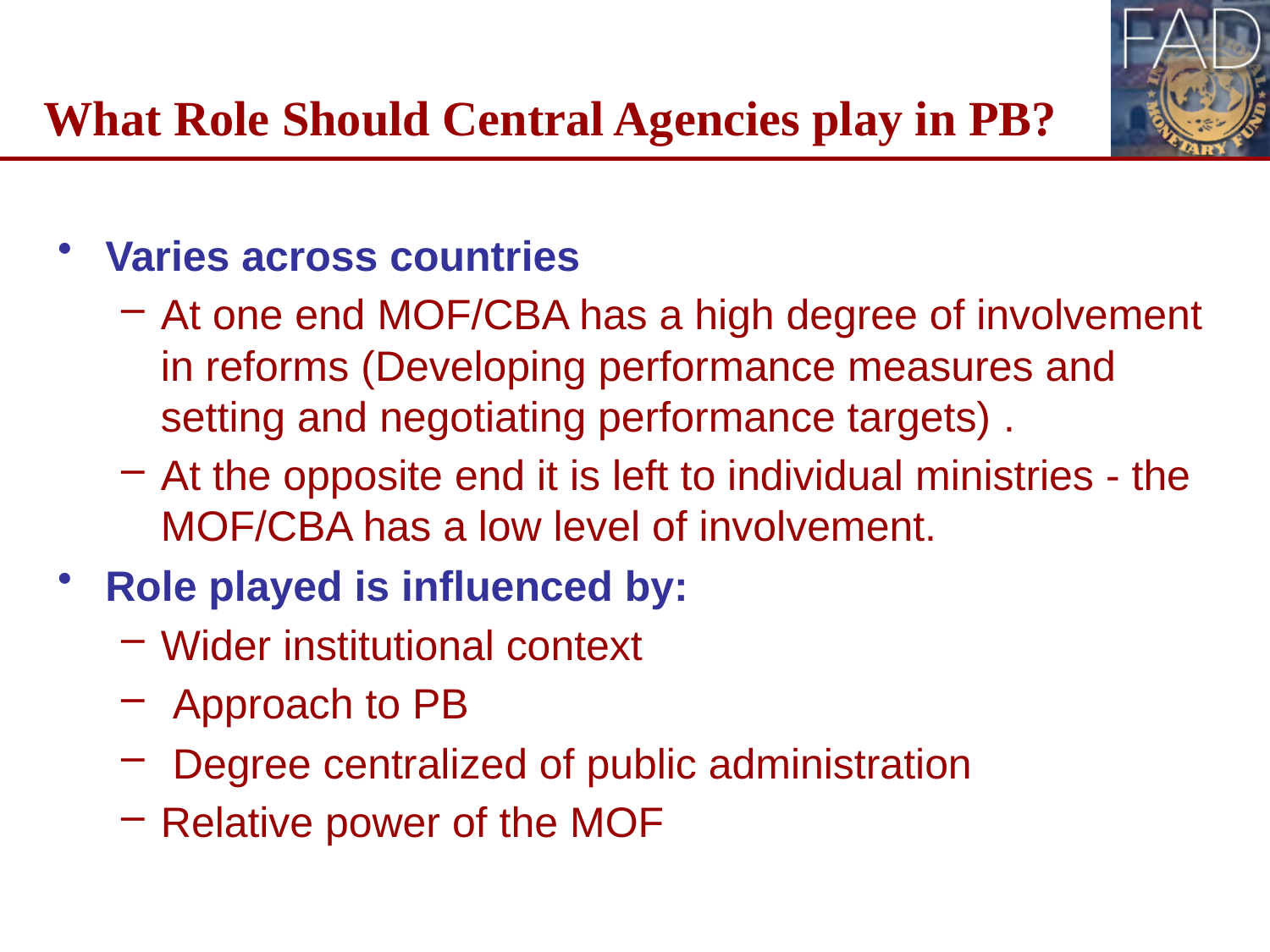

# What Role Should Central Agencies play in PB?
Varies across countries
At one end MOF/CBA has a high degree of involvement in reforms (Developing performance measures and setting and negotiating performance targets) .
At the opposite end it is left to individual ministries - the MOF/CBA has a low level of involvement.
Role played is influenced by:
Wider institutional context
 Approach to PB
 Degree centralized of public administration
Relative power of the MOF